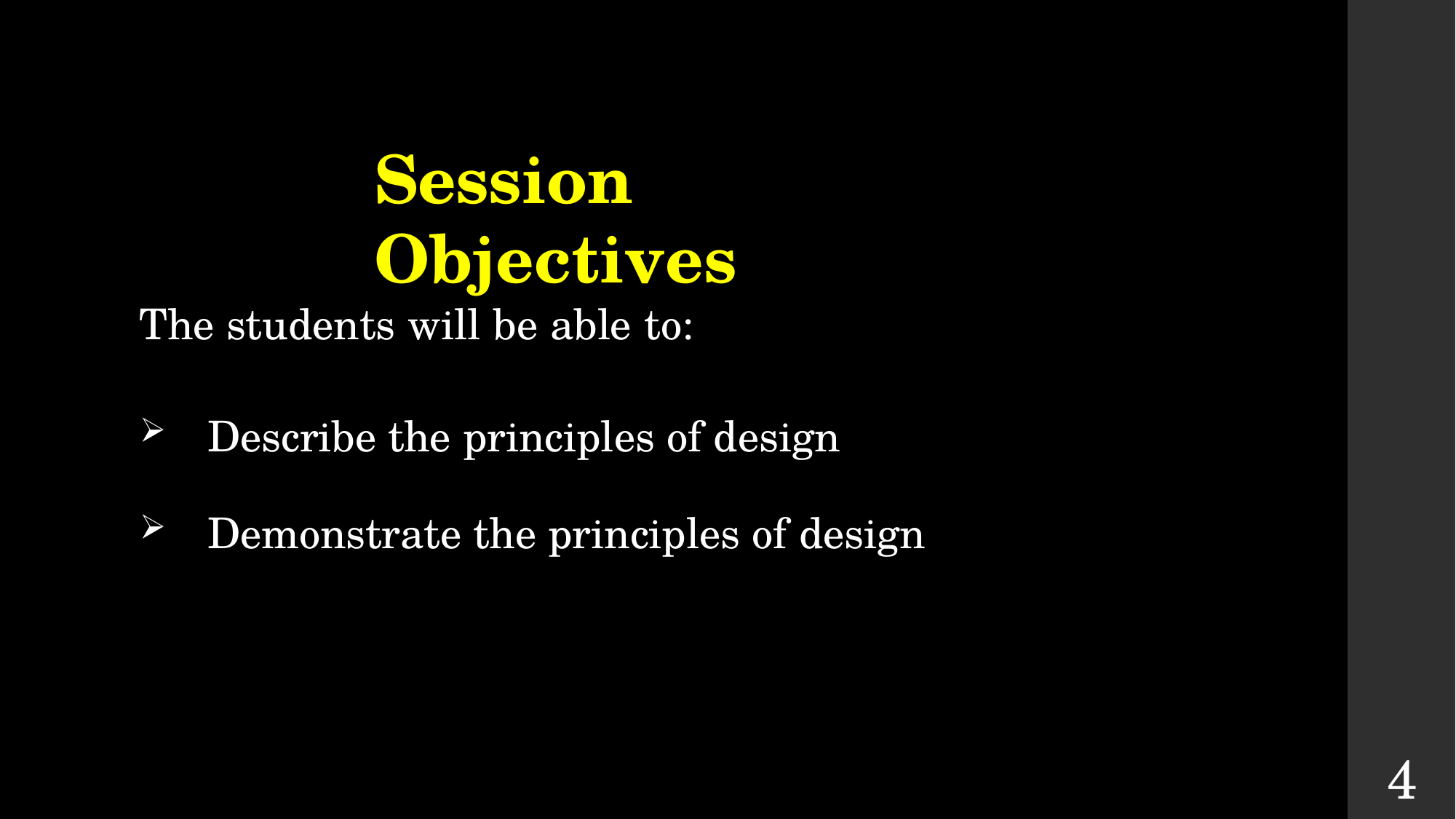

Session Objectives
The students will be able to:
Describe the principles of design

Demonstrate the principles of design
4